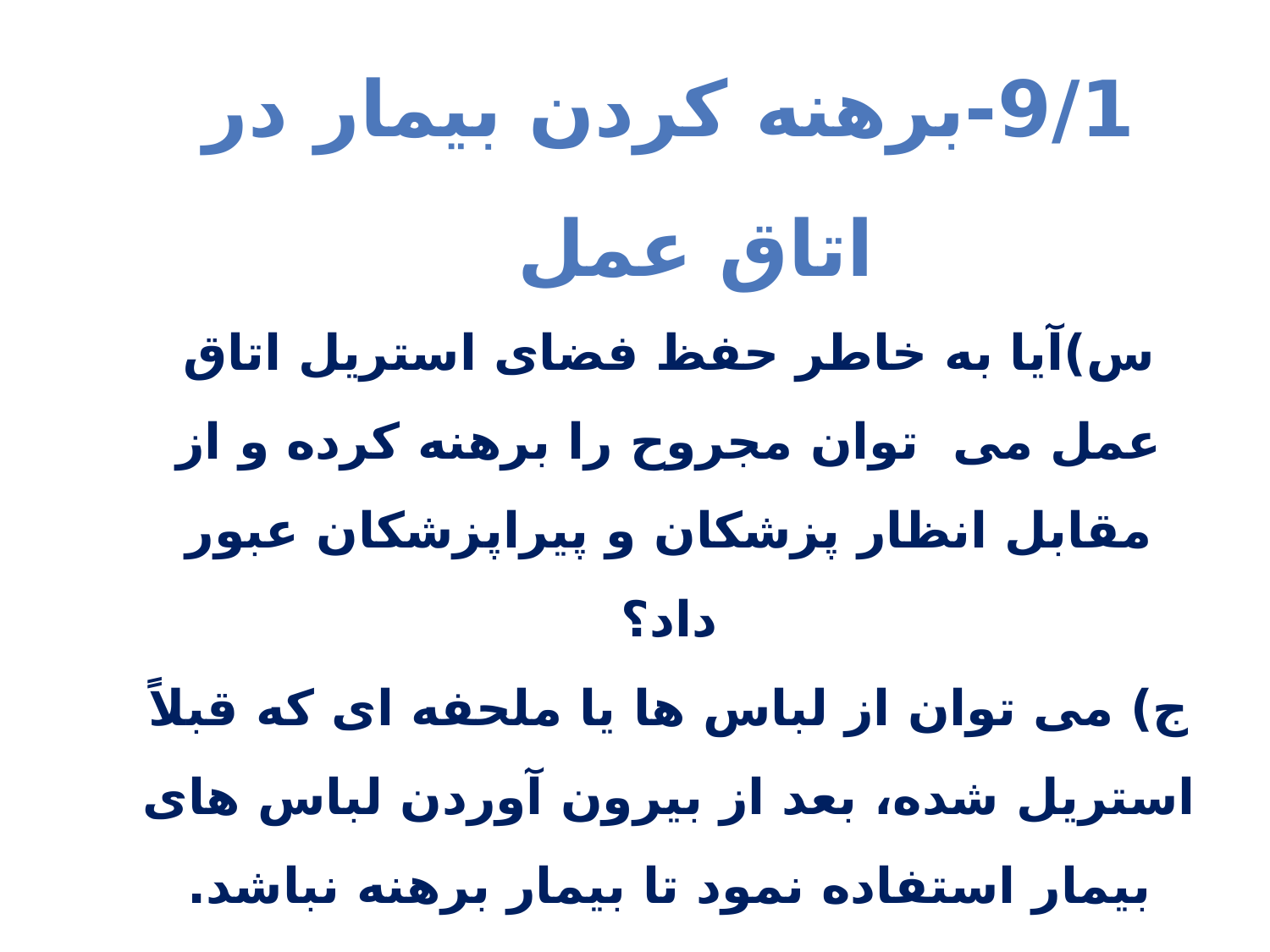

9/1-برهنه کردن بیمار در اتاق عمل
س)آیا به خاطر حفظ فضای استریل اتاق عمل می  توان مجروح را برهنه کرده و از مقابل انظار پزشکان و پیراپزشکان عبور داد؟
ج) می توان از لباس ها یا ملحفه ای که قبلاً استریل شده، بعد از بیرون آوردن لباس های بیمار استفاده نمود تا بیمار برهنه نباشد.